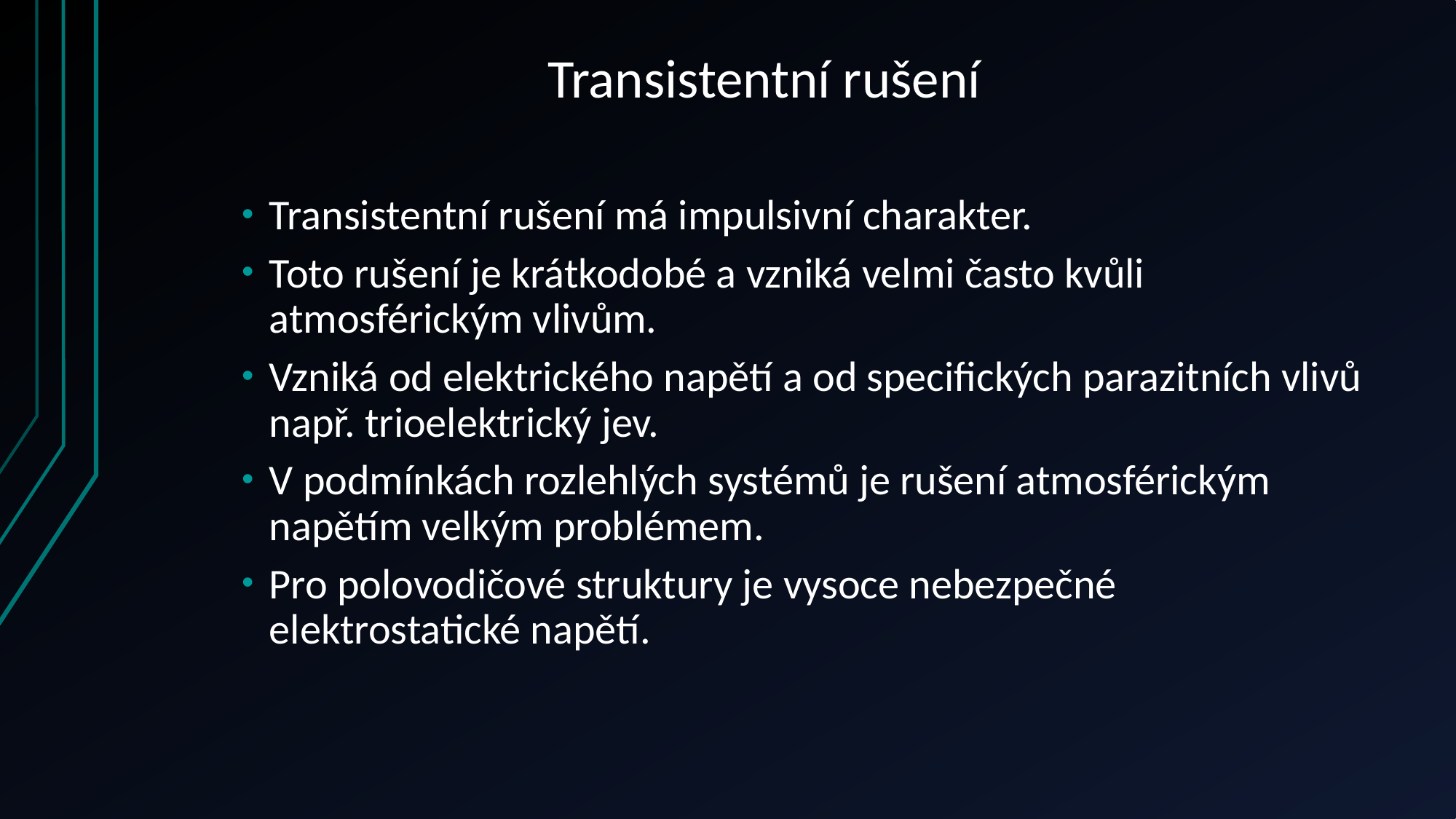

# Transistentní rušení
Transistentní rušení má impulsivní charakter.
Toto rušení je krátkodobé a vzniká velmi často kvůli atmosférickým vlivům.
Vzniká od elektrického napětí a od specifických parazitních vlivů např. trioelektrický jev.
V podmínkách rozlehlých systémů je rušení atmosférickým napětím velkým problémem.
Pro polovodičové struktury je vysoce nebezpečné elektrostatické napětí.